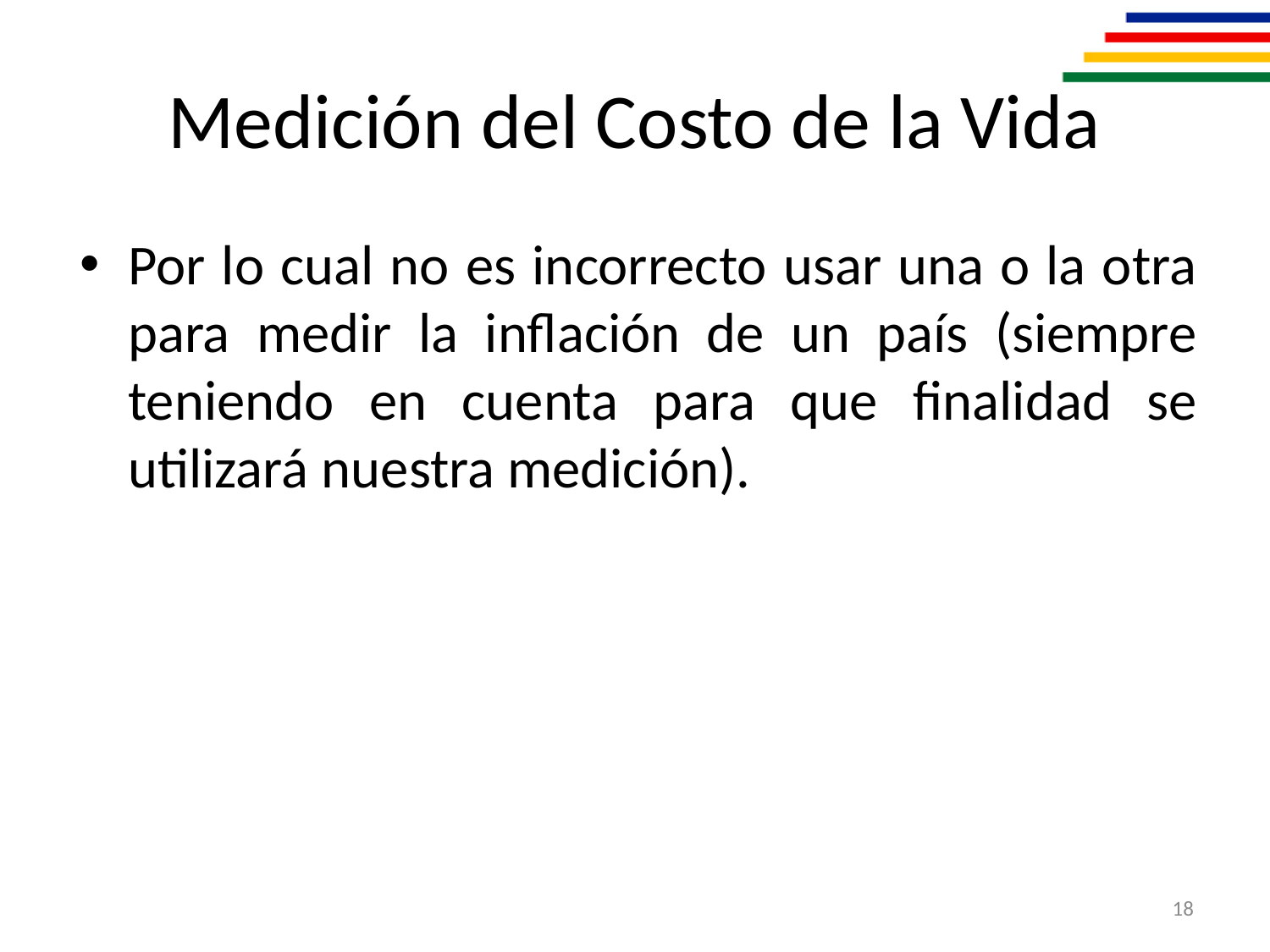

# Medición del Costo de la Vida
Por lo cual no es incorrecto usar una o la otra para medir la inflación de un país (siempre teniendo en cuenta para que finalidad se utilizará nuestra medición).
18